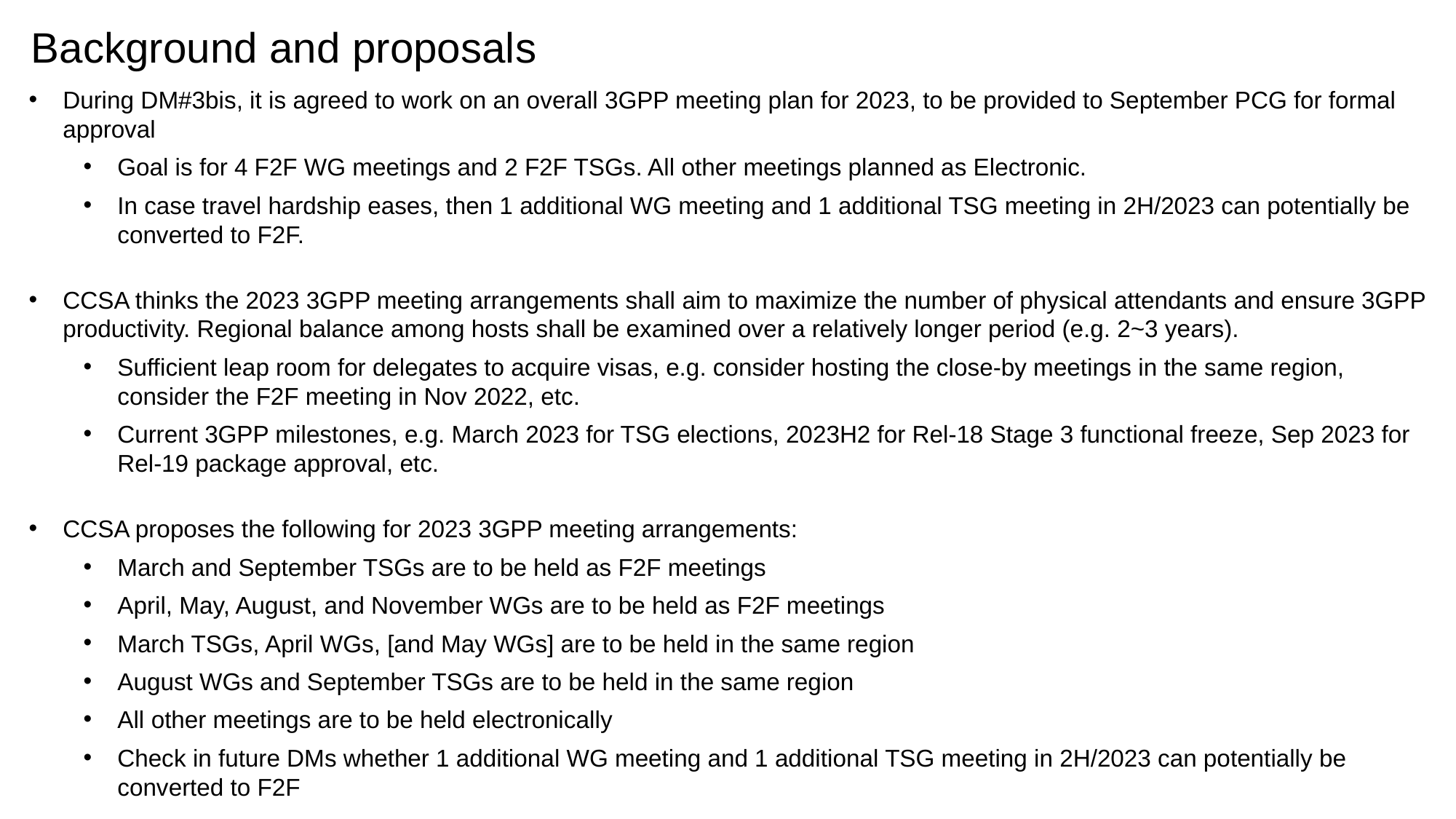

Background and proposals
During DM#3bis, it is agreed to work on an overall 3GPP meeting plan for 2023, to be provided to September PCG for formal approval
Goal is for 4 F2F WG meetings and 2 F2F TSGs. All other meetings planned as Electronic.
In case travel hardship eases, then 1 additional WG meeting and 1 additional TSG meeting in 2H/2023 can potentially be converted to F2F.

CCSA thinks the 2023 3GPP meeting arrangements shall aim to maximize the number of physical attendants and ensure 3GPP productivity. Regional balance among hosts shall be examined over a relatively longer period (e.g. 2~3 years).
Sufficient leap room for delegates to acquire visas, e.g. consider hosting the close-by meetings in the same region, consider the F2F meeting in Nov 2022, etc.
Current 3GPP milestones, e.g. March 2023 for TSG elections, 2023H2 for Rel-18 Stage 3 functional freeze, Sep 2023 for Rel-19 package approval, etc.

CCSA proposes the following for 2023 3GPP meeting arrangements:
March and September TSGs are to be held as F2F meetings
April, May, August, and November WGs are to be held as F2F meetings
March TSGs, April WGs, [and May WGs] are to be held in the same region
August WGs and September TSGs are to be held in the same region
All other meetings are to be held electronically
Check in future DMs whether 1 additional WG meeting and 1 additional TSG meeting in 2H/2023 can potentially be converted to F2F